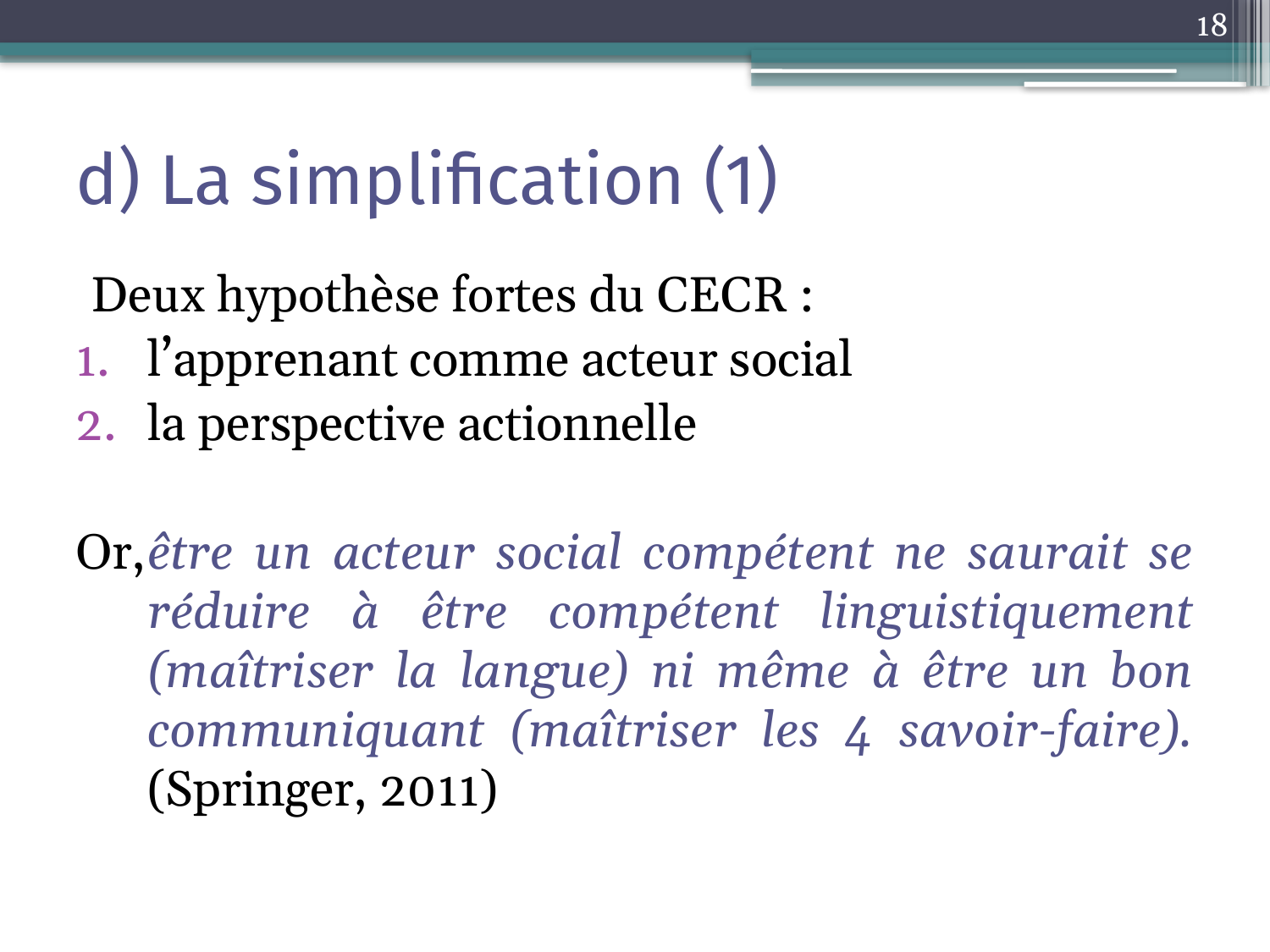

18
# d) La simplification (1)
Deux hypothèse fortes du CECR :
l’apprenant comme acteur social
la perspective actionnelle

Or,	être un acteur social compétent ne saurait se réduire à être compétent linguistiquement (maîtriser la langue) ni même à être un bon communiquant (maîtriser les 4 savoir-faire). (Springer, 2011)